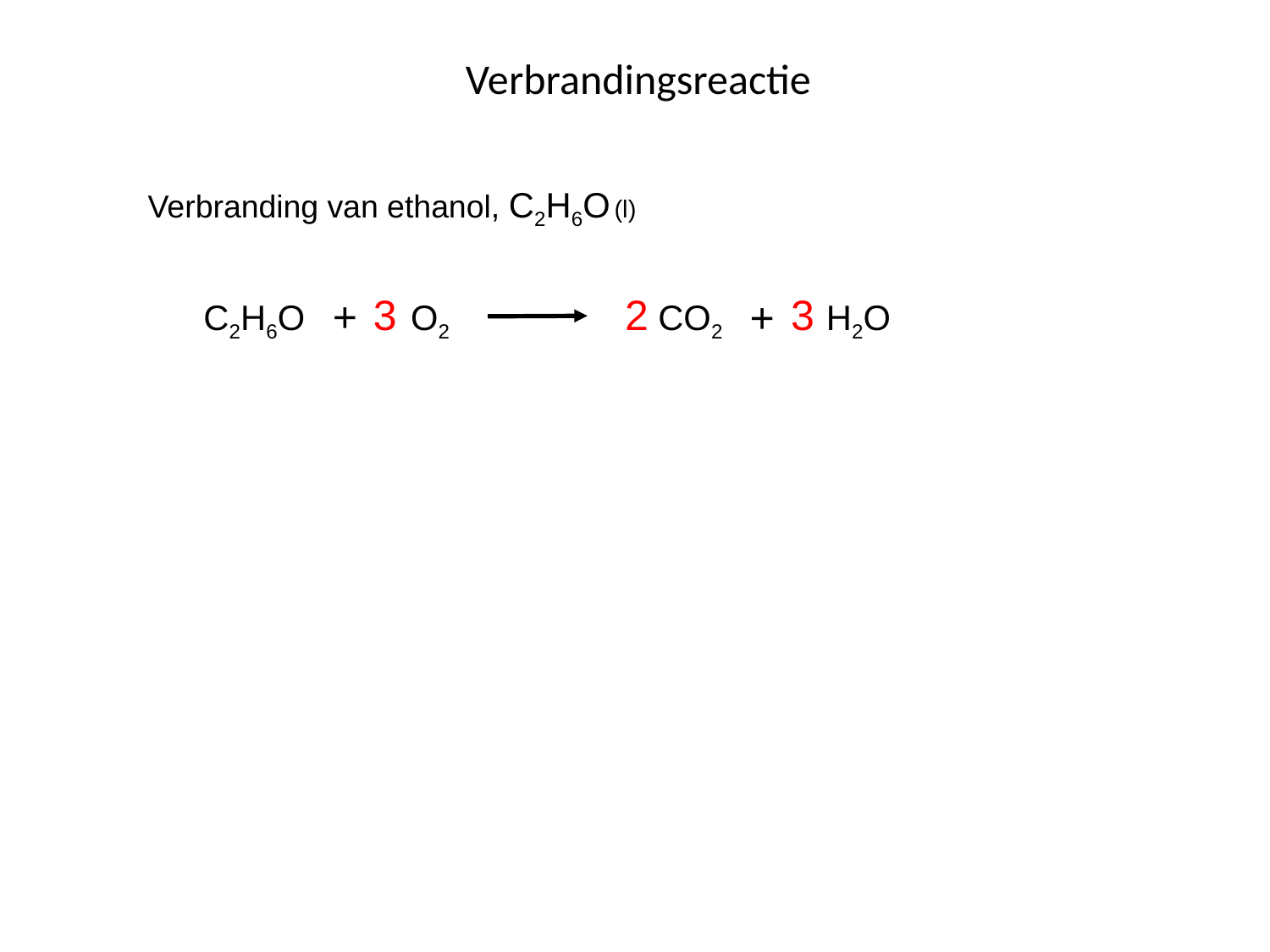

Verbrandingsreactie
Verbranding van ethanol, C2H6O (l)

  2       C2H6O       3          O2                  2 CO2       3 H2O
 +
 +